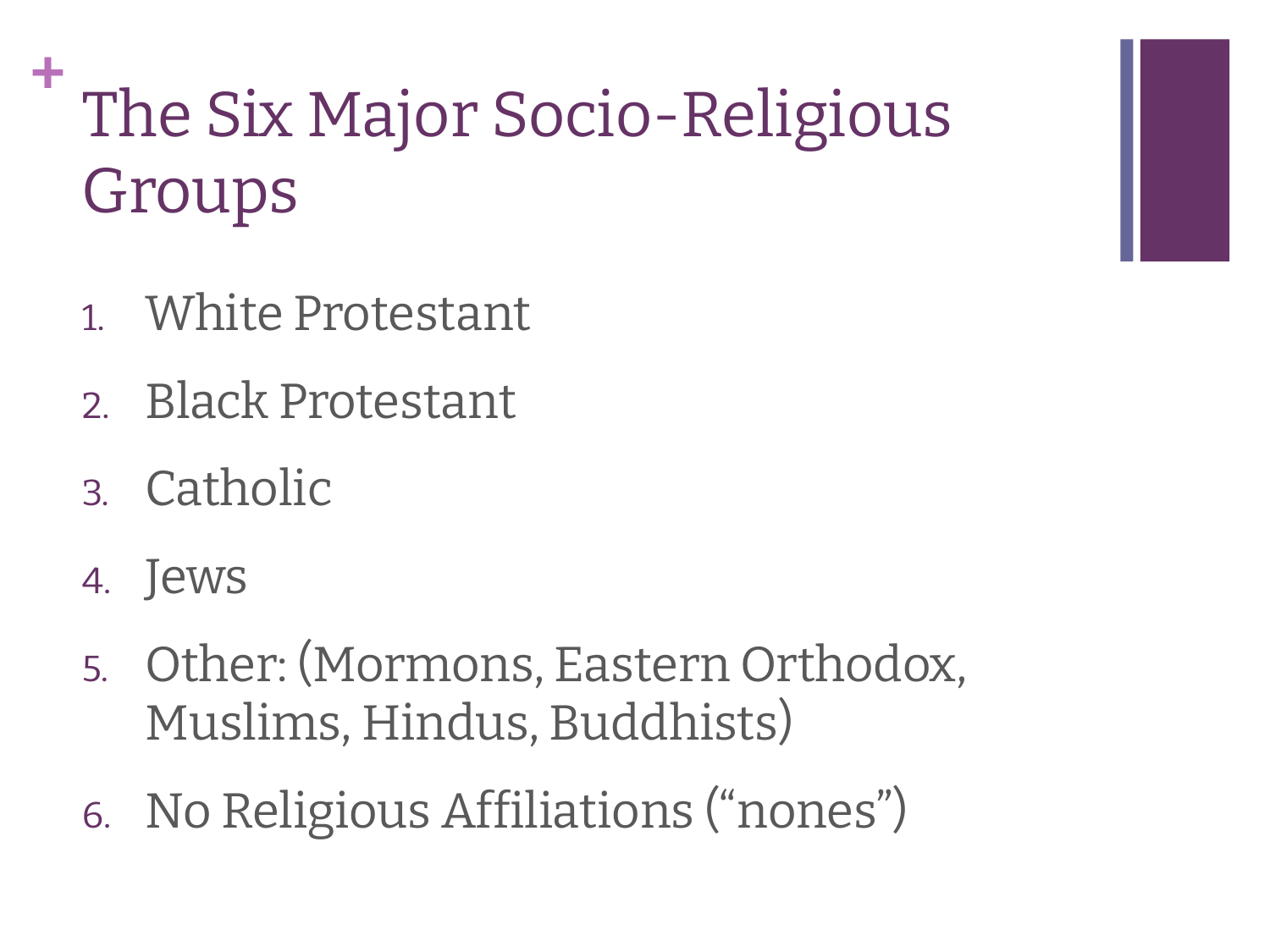

# The Six Major Socio-Religious Groups
White Protestant
Black Protestant
Catholic
Jews
Other: (Mormons, Eastern Orthodox, Muslims, Hindus, Buddhists)
No Religious Affiliations (“nones”)